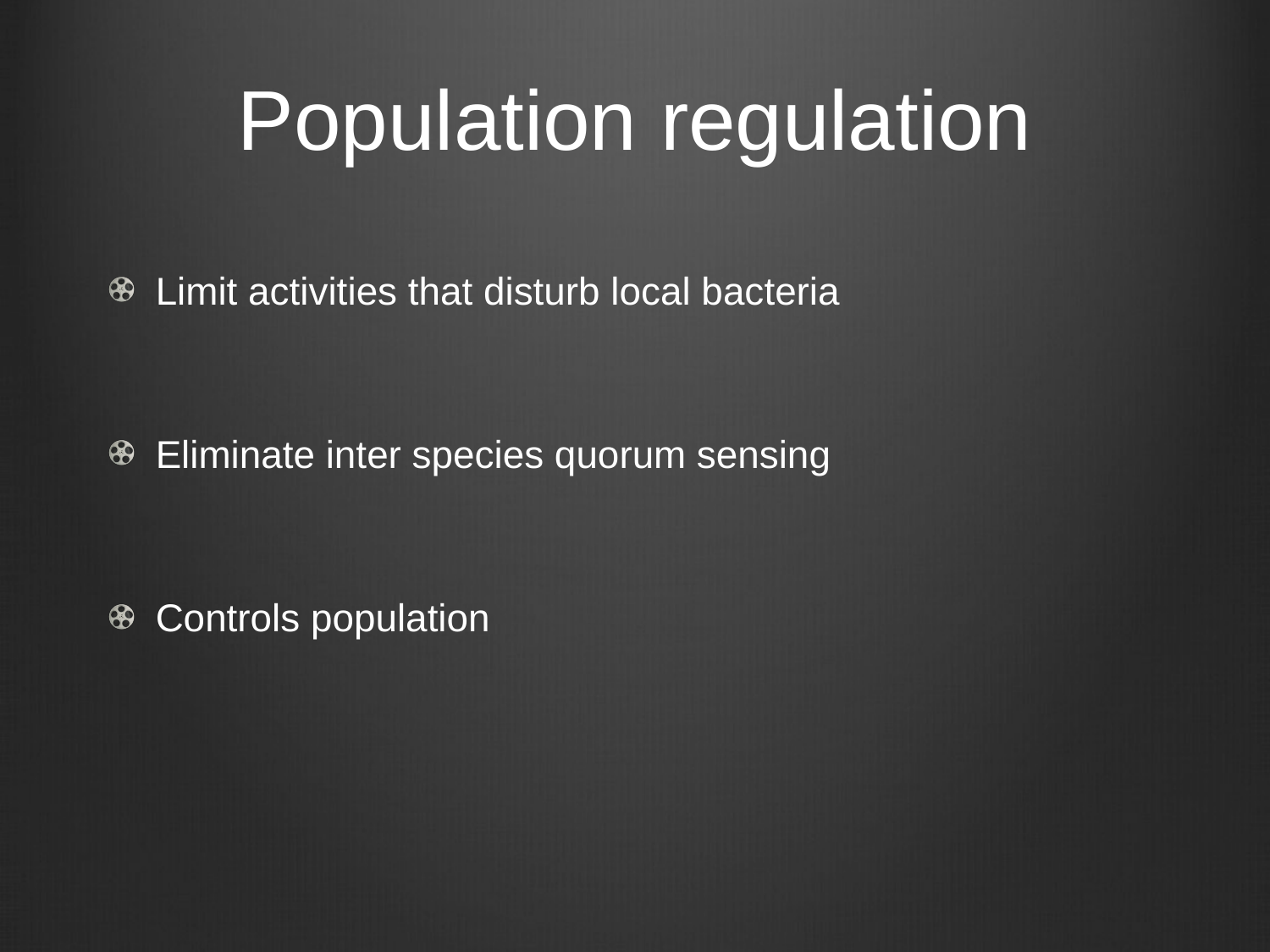

# Population regulation
Limit activities that disturb local bacteria

Eliminate inter species quorum sensing

Controls population